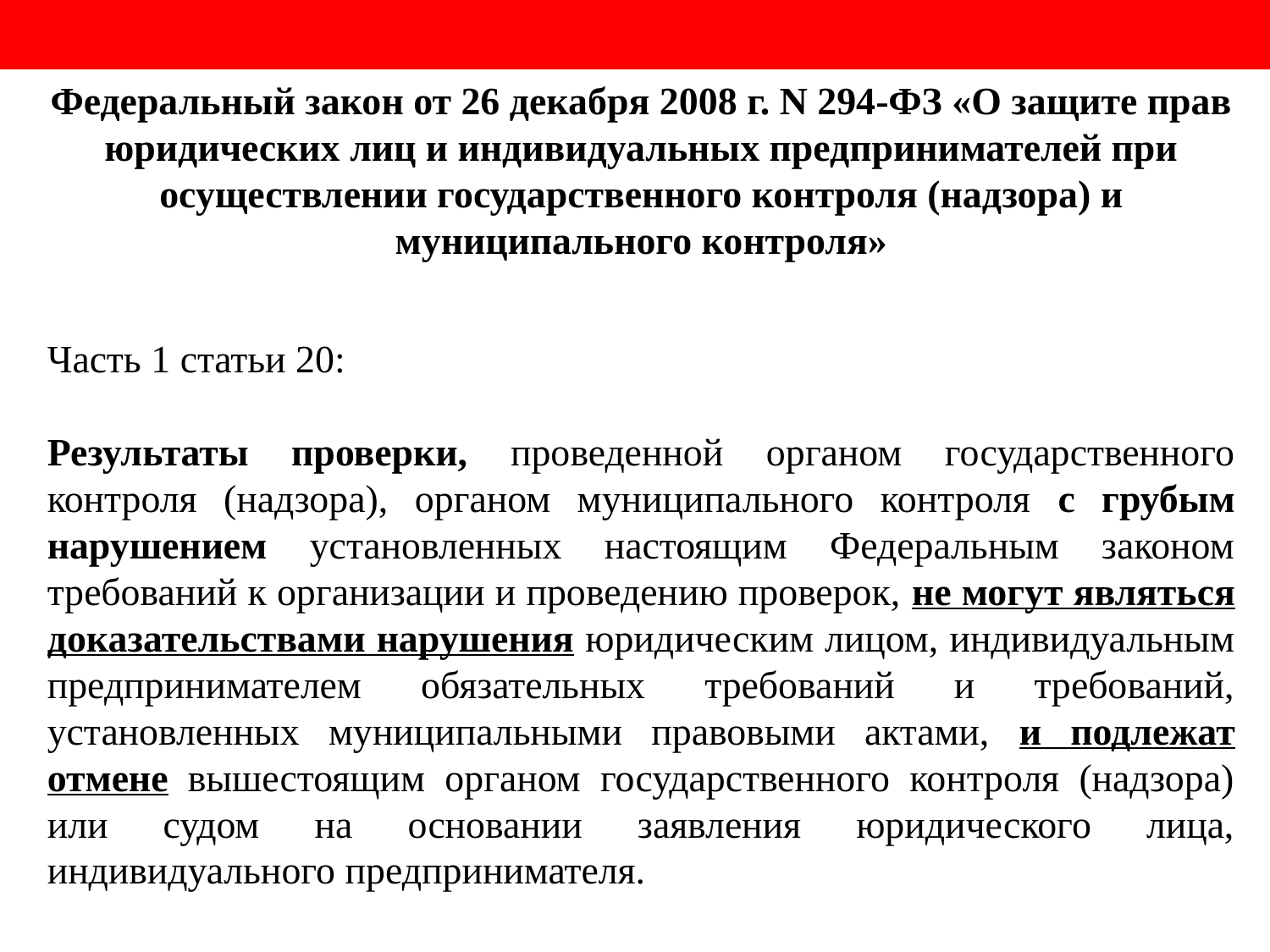

Федеральный закон от 26 декабря 2008 г. N 294-ФЗ «О защите прав юридических лиц и индивидуальных предпринимателей при осуществлении государственного контроля (надзора) и муниципального контроля»

Часть 1 статьи 20:

Результаты проверки, проведенной органом государственного контроля (надзора), органом муниципального контроля с грубым нарушением установленных настоящим Федеральным законом требований к организации и проведению проверок, не могут являться доказательствами нарушения юридическим лицом, индивидуальным предпринимателем обязательных требований и требований, установленных муниципальными правовыми актами, и подлежат отмене вышестоящим органом государственного контроля (надзора) или судом на основании заявления юридического лица, индивидуального предпринимателя.